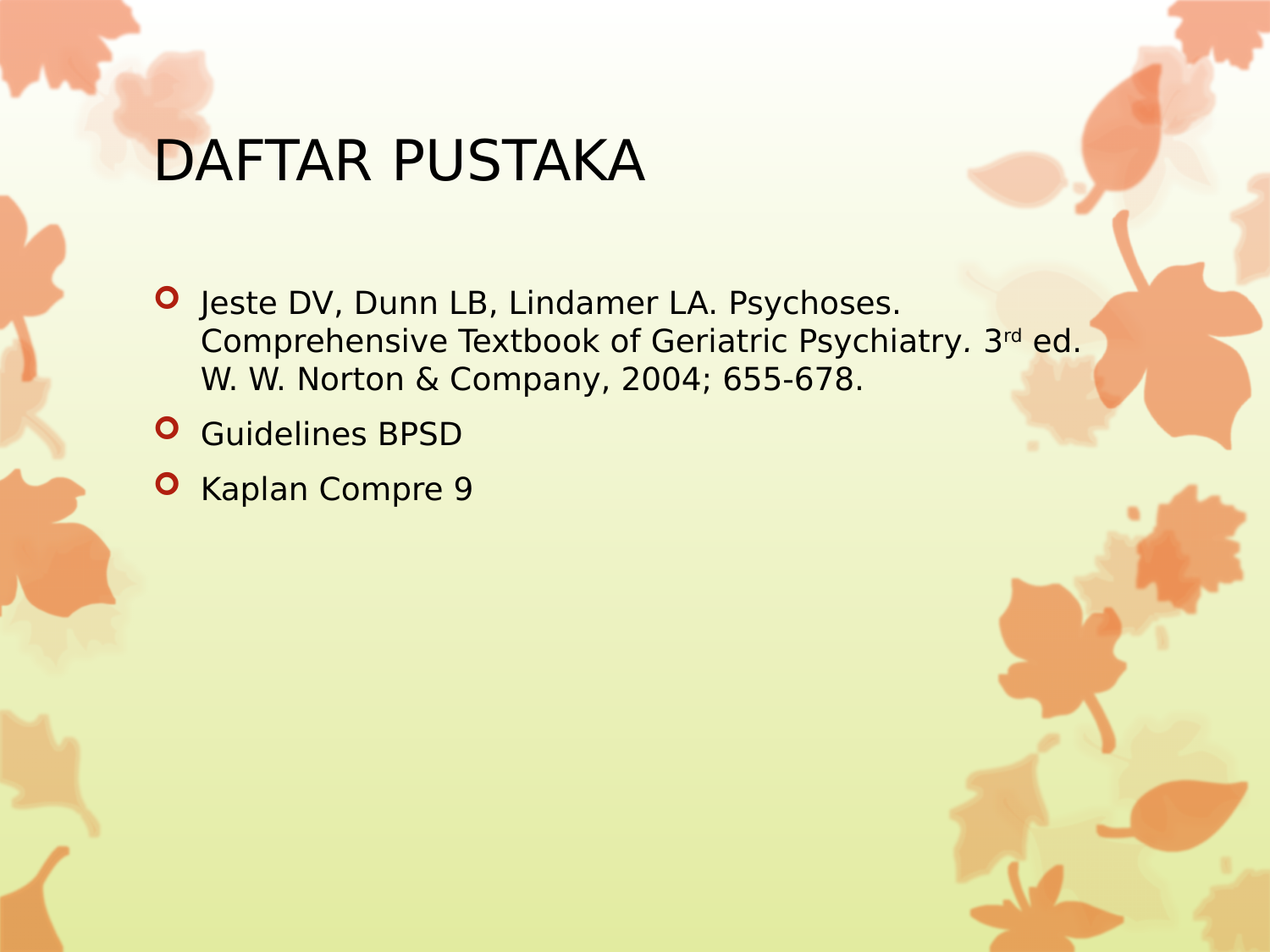

# DAFTAR PUSTAKA

Jeste DV, Dunn LB, Lindamer LA. Psychoses. Comprehensive Textbook of Geriatric Psychiatry. 3rd ed. W. W. Norton & Company, 2004; 655-678.
Guidelines BPSD
Kaplan Compre 9